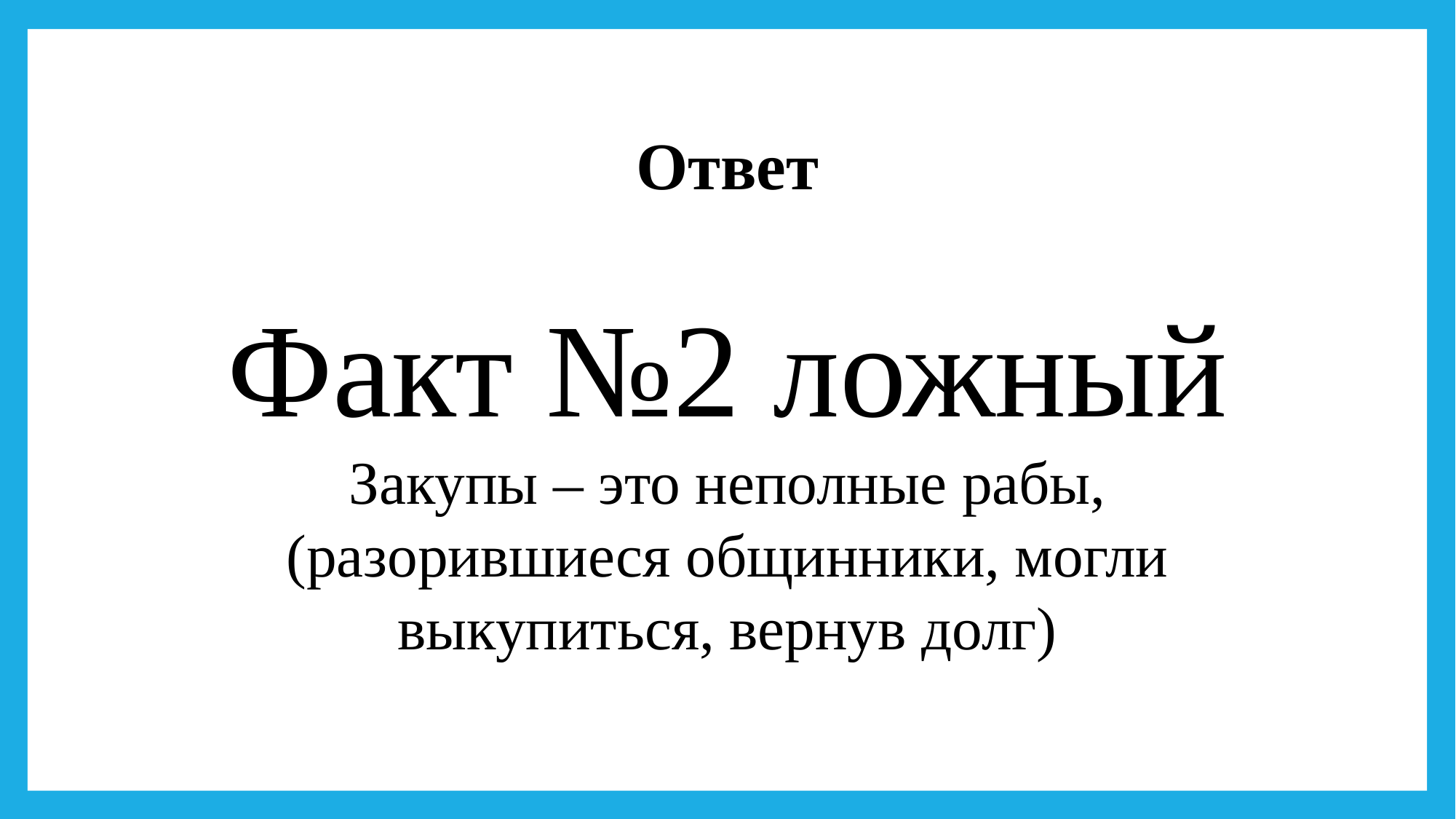

Ответ

Факт №2 ложный
Закупы – это неполные рабы, (разорившиеся общинники, могли выкупиться, вернув долг)